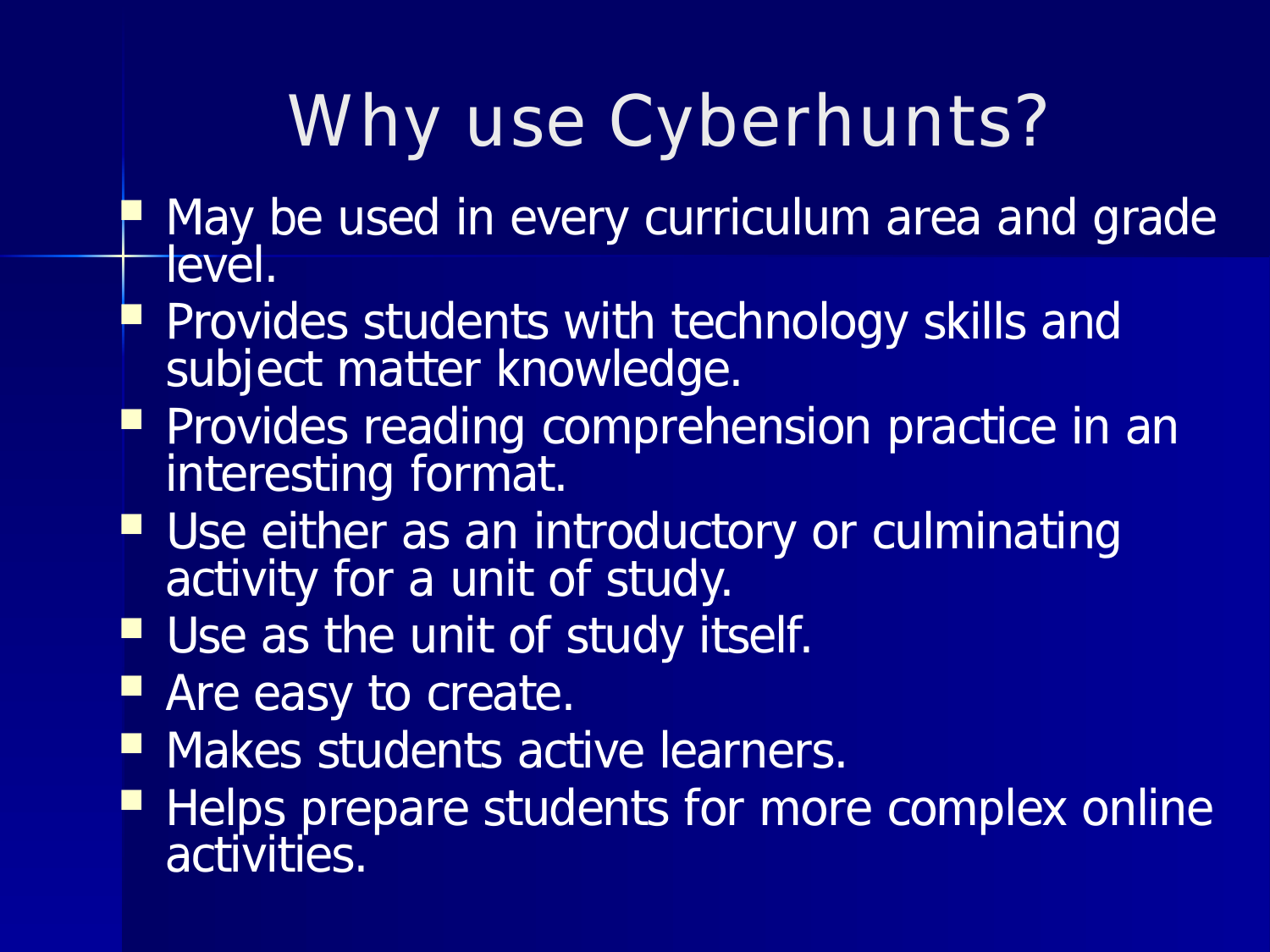

# Why use Cyberhunts?
May be used in every curriculum area and grade level.
Provides students with technology skills and subject matter knowledge.
Provides reading comprehension practice in an interesting format.
Use either as an introductory or culminating activity for a unit of study.
Use as the unit of study itself.
Are easy to create.
Makes students active learners.
Helps prepare students for more complex online activities.